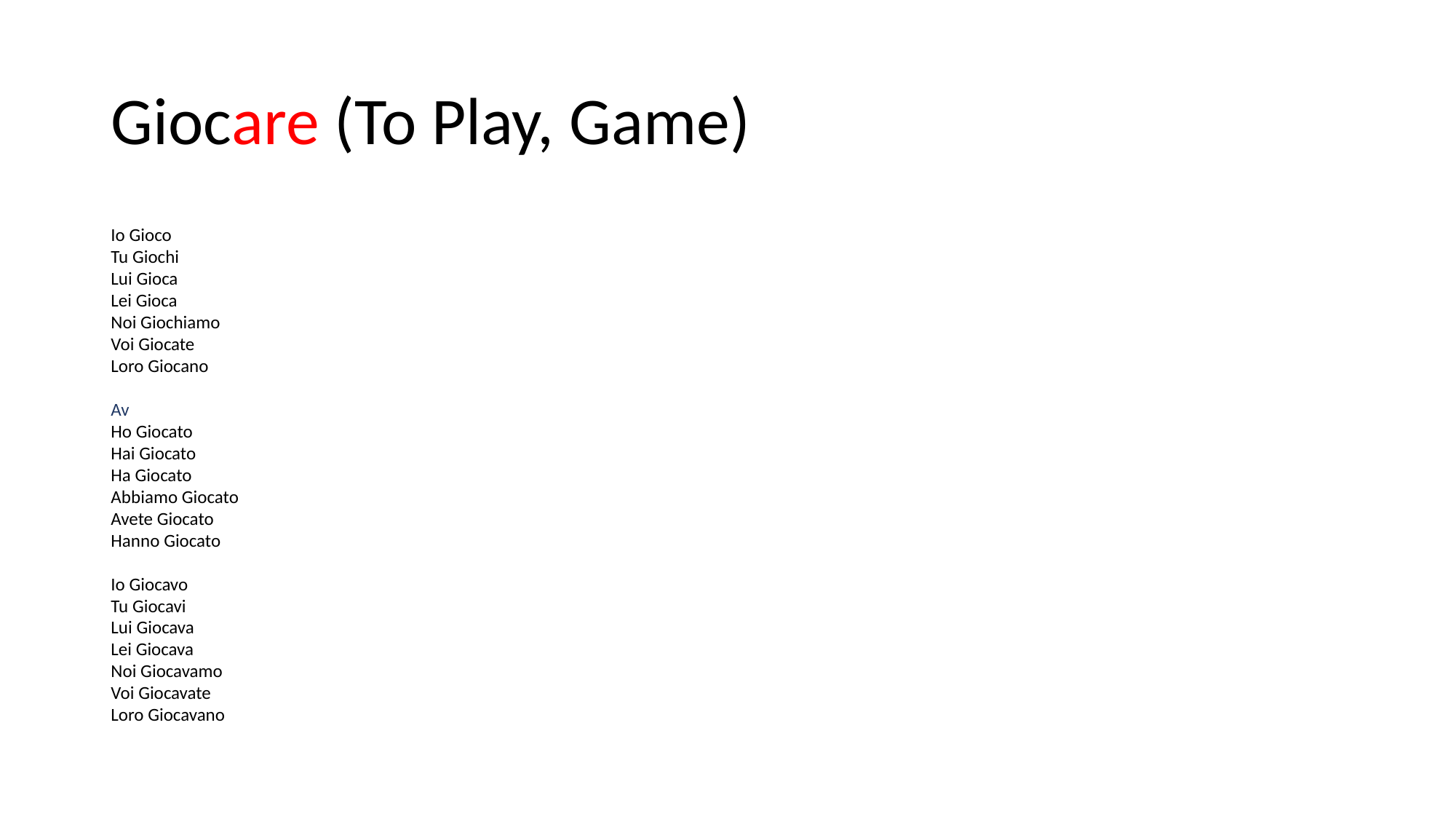

# Giocare (To Play, Game)
Io Gioco
Tu Giochi
Lui Gioca
Lei Gioca
Noi Giochiamo
Voi Giocate
Loro Giocano

Av
Ho Giocato
Hai Giocato
Ha Giocato
Abbiamo Giocato
Avete Giocato
Hanno Giocato

Io Giocavo
Tu Giocavi
Lui Giocava
Lei Giocava
Noi Giocavamo
Voi Giocavate
Loro Giocavano